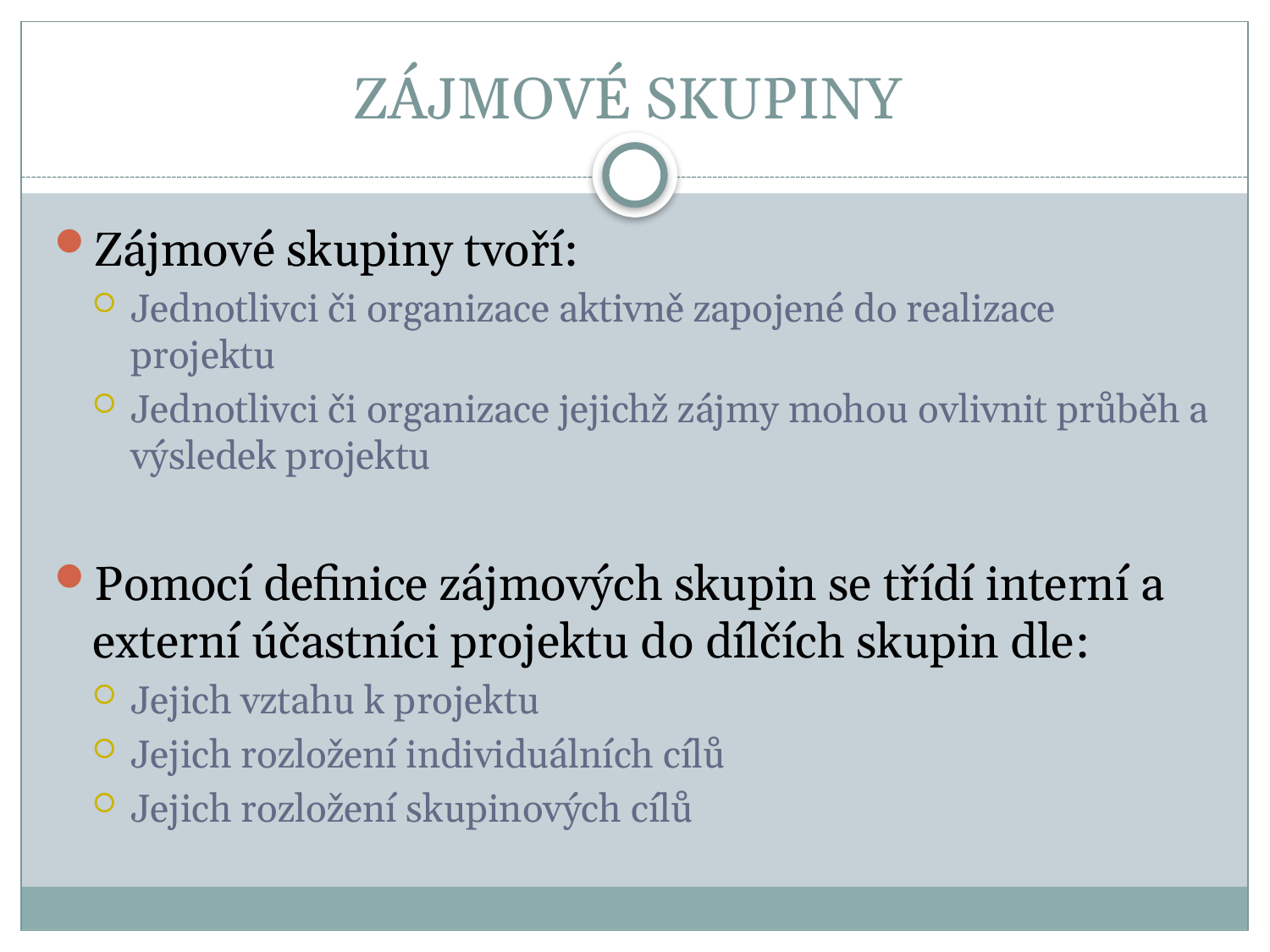

# ZÁJMOVÉ SKUPINY
Zájmové skupiny tvoří:
Jednotlivci či organizace aktivně zapojené do realizace projektu
Jednotlivci či organizace jejichž zájmy mohou ovlivnit průběh a výsledek projektu

Pomocí definice zájmových skupin se třídí interní a externí účastníci projektu do dílčích skupin dle:
Jejich vztahu k projektu
Jejich rozložení individuálních cílů
Jejich rozložení skupinových cílů